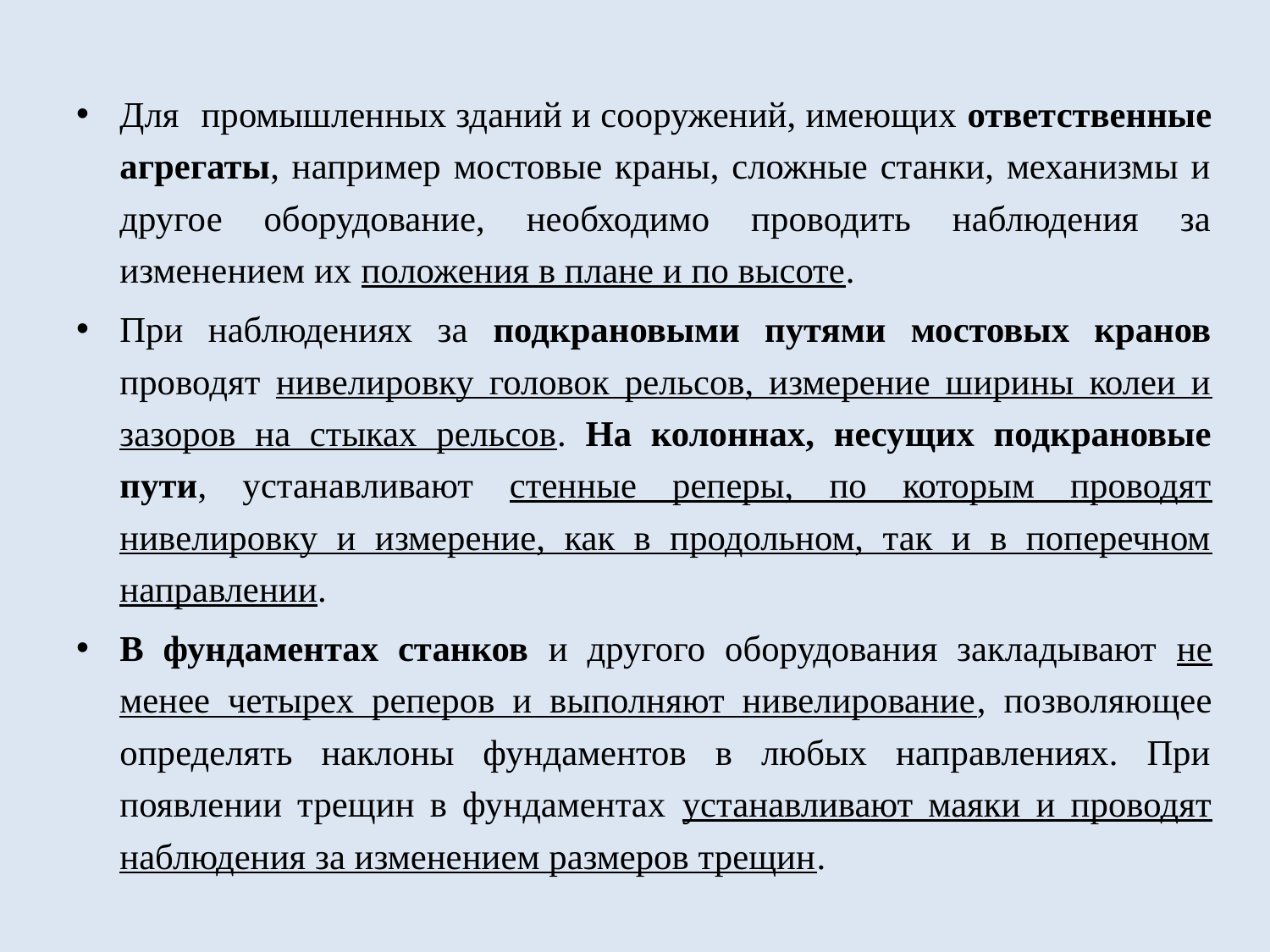

Для	промышленных зданий и сооружений, имеющих ответственные агрегаты, например мостовые краны, сложные станки, механизмы и другое оборудование, необходимо проводить наблюдения за изменением их положения в плане и по высоте.
При наблюдениях за подкрановыми путями мостовых кранов проводят нивелировку головок рельсов, измерение ширины колеи и зазоров на стыках рельсов. На колоннах, несущих подкрановые пути, устанавливают стенные реперы, по которым проводят нивелировку и измерение, как в продольном, так и в поперечном направлении.
В фундаментах станков и другого оборудования закладывают не менее четырех реперов и выполняют нивелирование, позволяющее определять наклоны фундаментов в любых направлениях. При появлении трещин в фундаментах устанавливают маяки и проводят наблюдения за изменением размеров трещин.